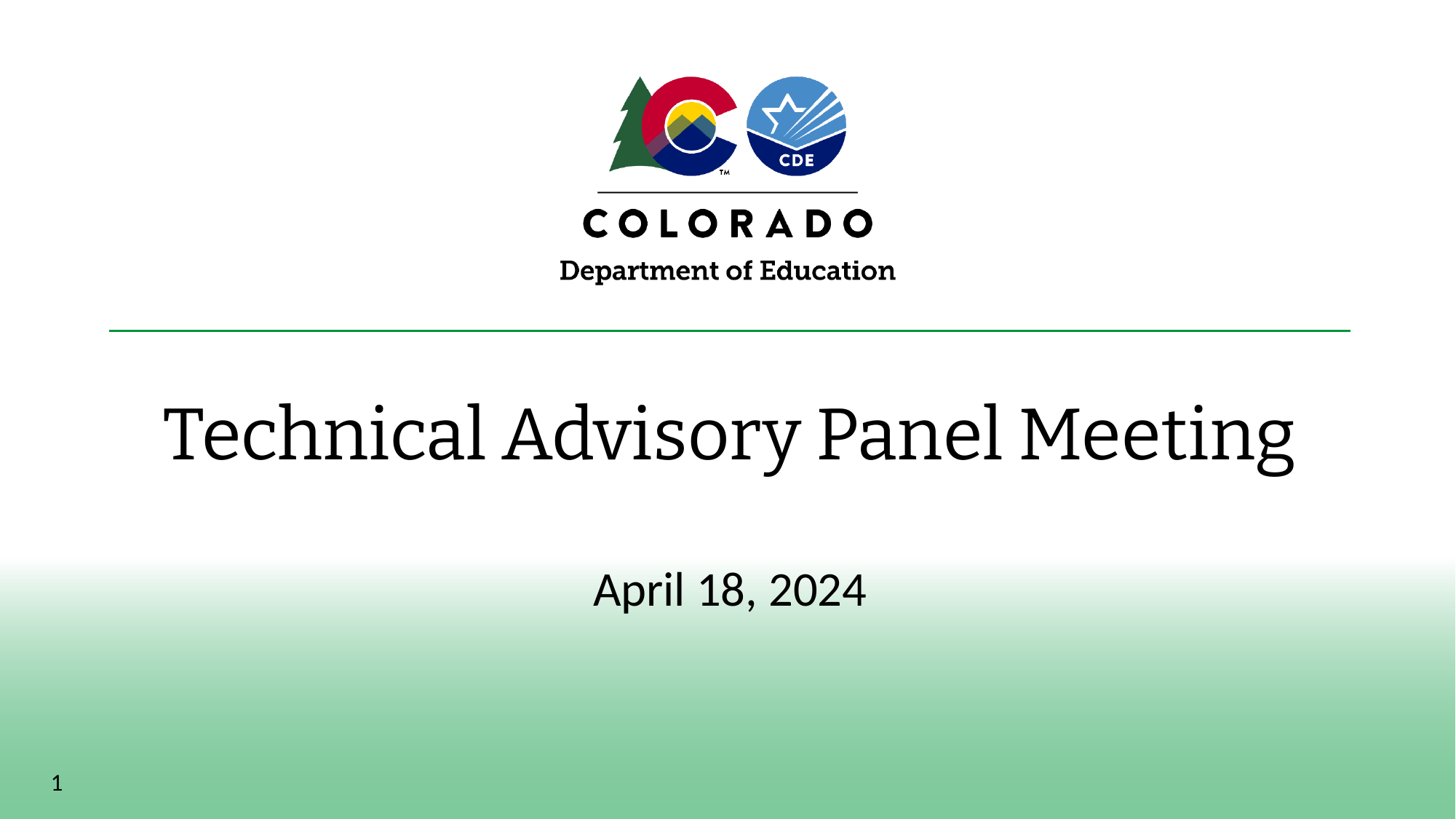

# Technical Advisory Panel Meeting
April 18, 2024
1